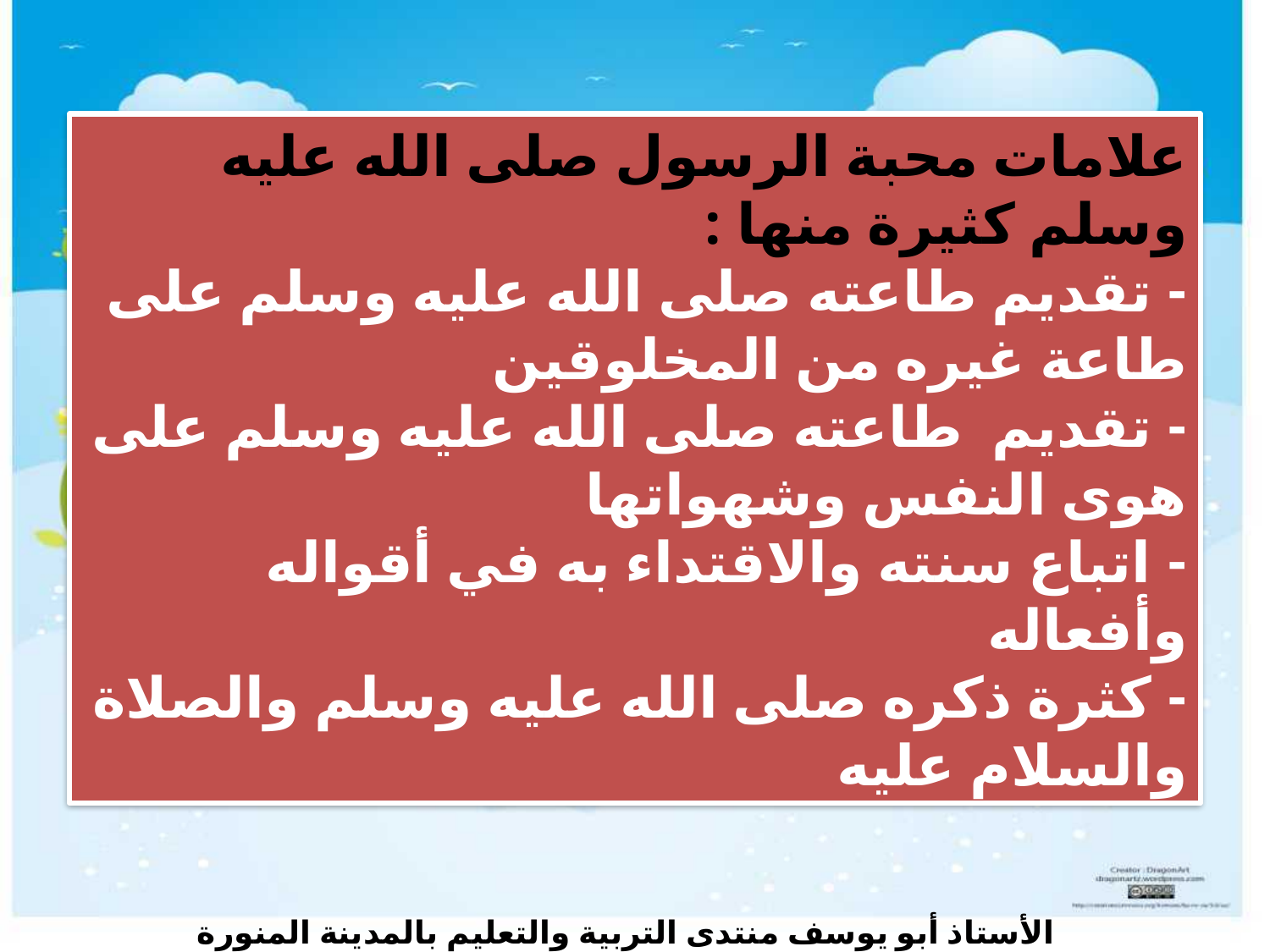

علامات محبة الرسول صلى الله عليه وسلم كثيرة منها :
- تقديم طاعته صلى الله عليه وسلم على طاعة غيره من المخلوقين
- تقديم  طاعته صلى الله عليه وسلم على هوى النفس وشهواتها
- اتباع سنته والاقتداء به في أقواله وأفعاله
- كثرة ذكره صلى الله عليه وسلم والصلاة والسلام عليه
الأستاذ أبو يوسف منتدى التربية والتعليم بالمدينة المنورة